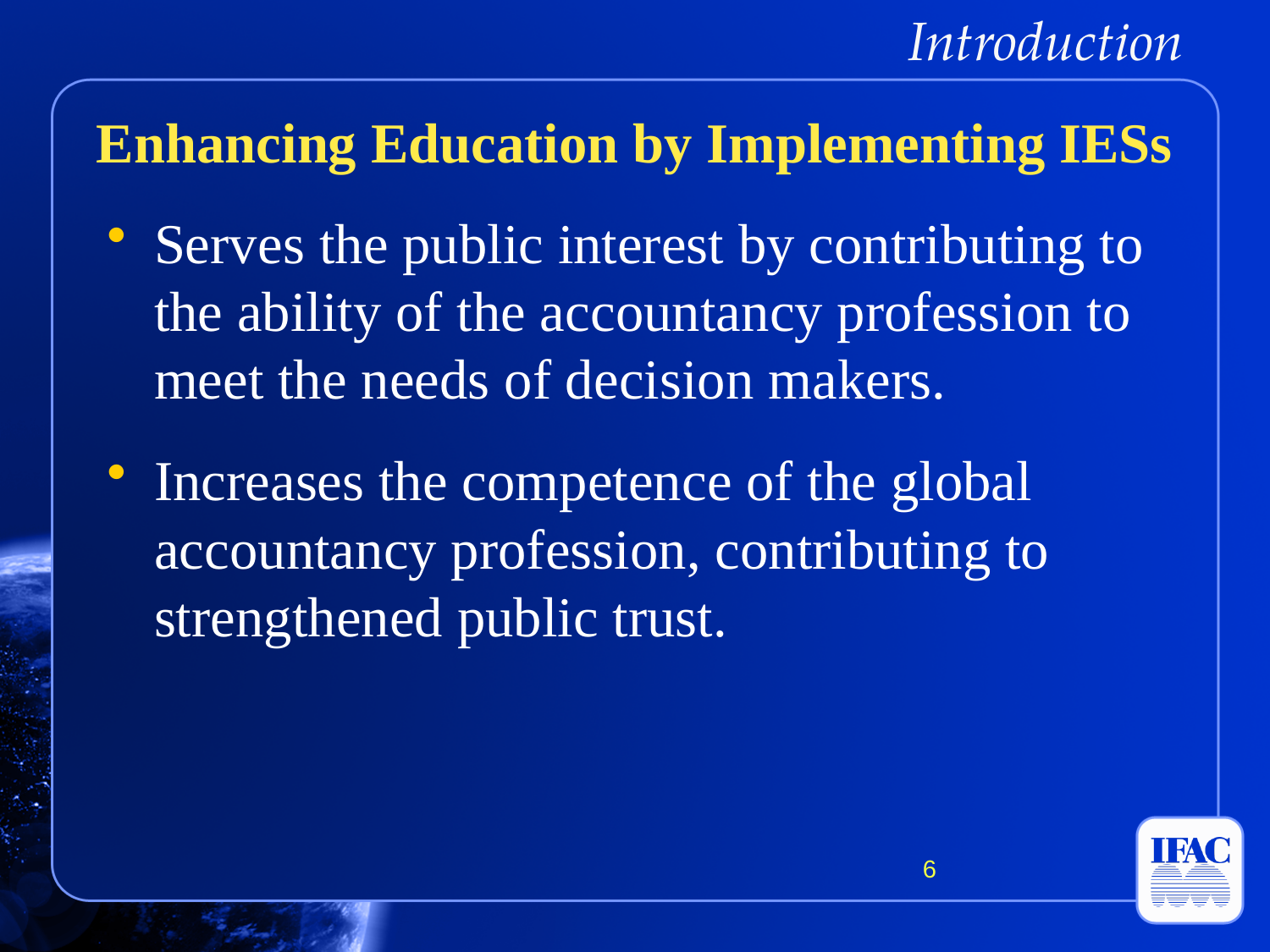

# Introduction
Enhancing Education by Implementing IESs
Serves the public interest by contributing to the ability of the accountancy profession to meet the needs of decision makers.
Increases the competence of the global accountancy profession, contributing to strengthened public trust.

6